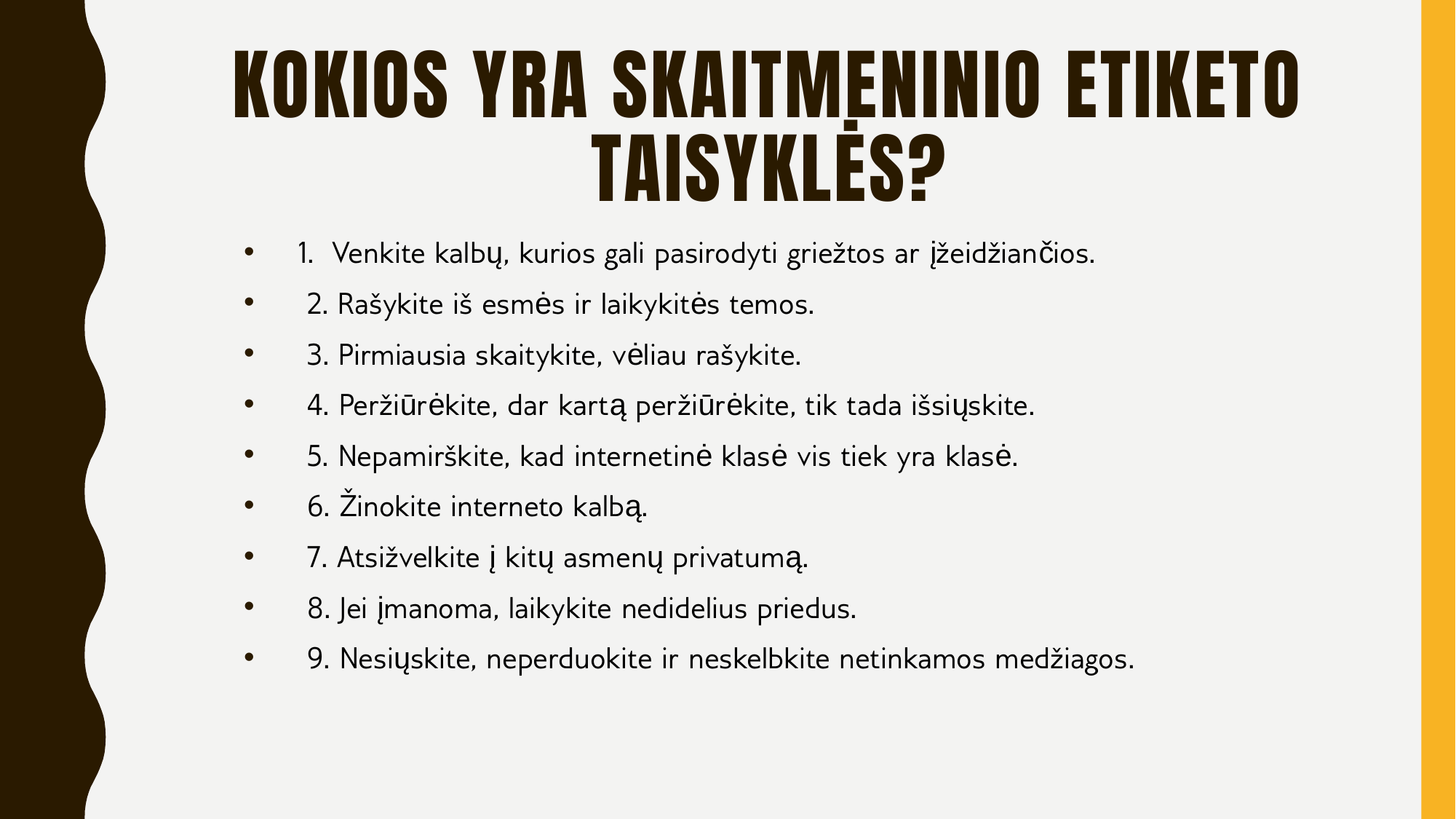

# Kokios yra skaitmeninio etiketo taisyklės?
   1.  Venkite kalbų, kurios gali pasirodyti griežtos ar įžeidžiančios.
    2. Rašykite iš esmės ir laikykitės temos.
    3. Pirmiausia skaitykite, vėliau rašykite.
    4. Peržiūrėkite, dar kartą peržiūrėkite, tik tada išsiųskite.
    5. Nepamirškite, kad internetinė klasė vis tiek yra klasė.
    6. Žinokite interneto kalbą.
    7. Atsižvelkite į kitų asmenų privatumą.
    8. Jei įmanoma, laikykite nedidelius priedus.
    9. Nesiųskite, neperduokite ir neskelbkite netinkamos medžiagos.